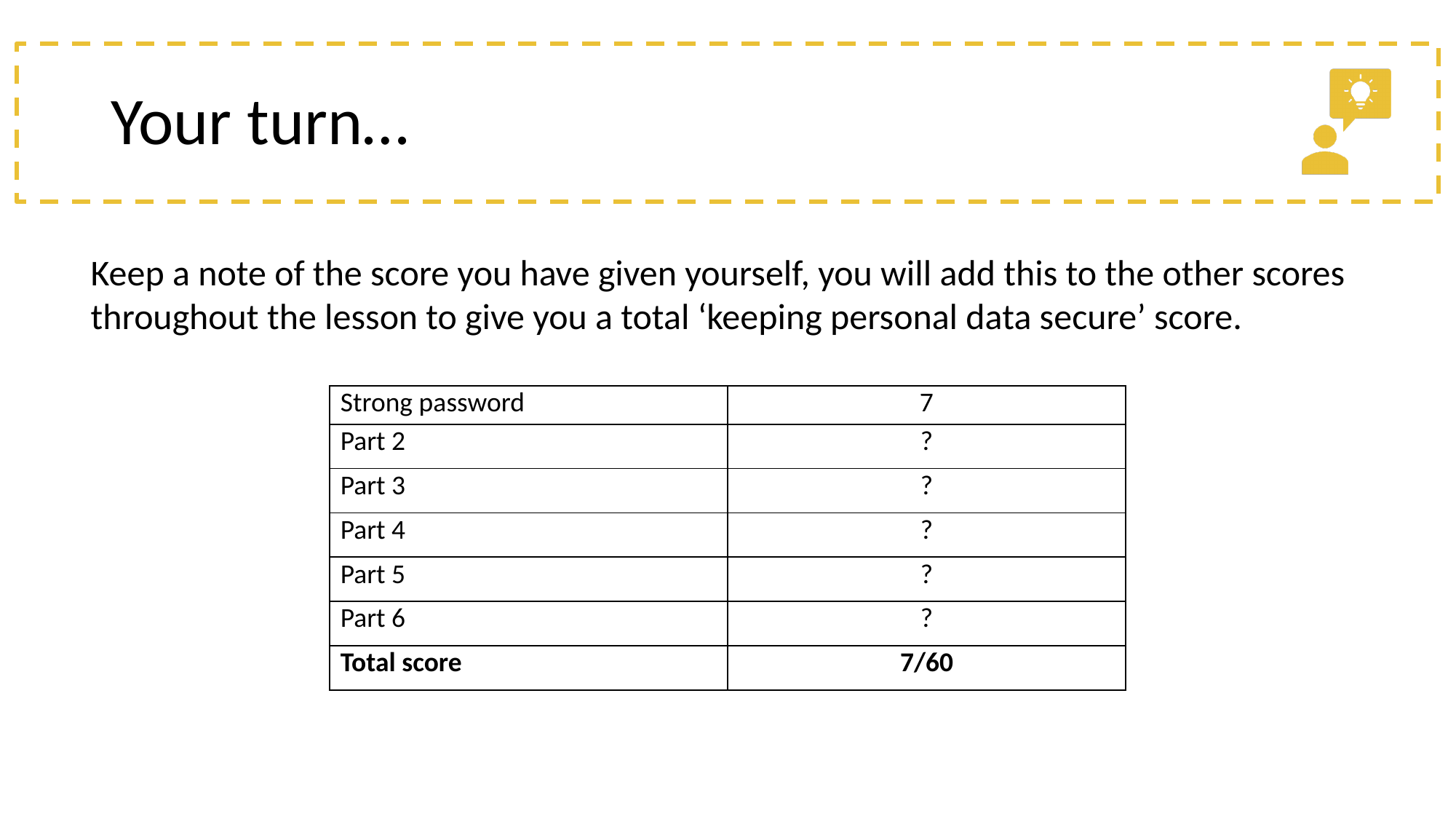

# Your turn…
Keep a note of the score you have given yourself, you will add this to the other scores throughout the lesson to give you a total ‘keeping personal data secure’ score.
| Strong password | 7 |
| --- | --- |
| Part 2 | ? |
| Part 3 | ? |
| Part 4 | ? |
| Part 5 | ? |
| Part 6 | ? |
| Total score | 7/60 |